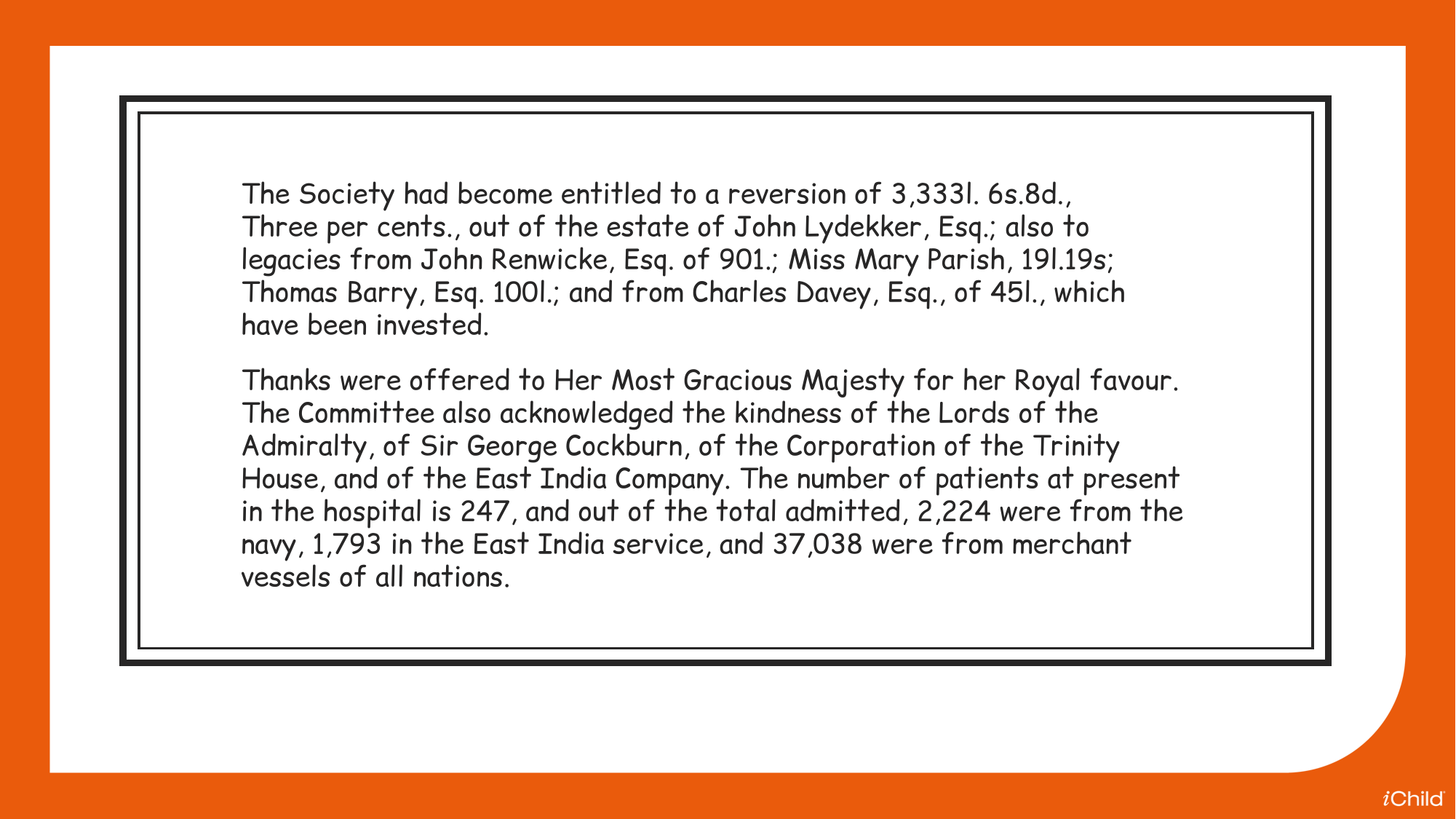

The Society had become entitled to a reversion of 3,333l. 6s.8d.,
Three per cents., out of the estate of John Lydekker, Esq.; also to
legacies from John Renwicke, Esq. of 901.; Miss Mary Parish, 19l.19s;
Thomas Barry, Esq. 100l.; and from Charles Davey, Esq., of 45l., which
have been invested.
Thanks were offered to Her Most Gracious Majesty for her Royal favour. The Committee also acknowledged the kindness of the Lords of the
Admiralty, of Sir George Cockburn, of the Corporation of the Trinity
House, and of the East India Company. The number of patients at present in the hospital is 247, and out of the total admitted, 2,224 were from the navy, 1,793 in the East India service, and 37,038 were from merchant vessels of all nations.